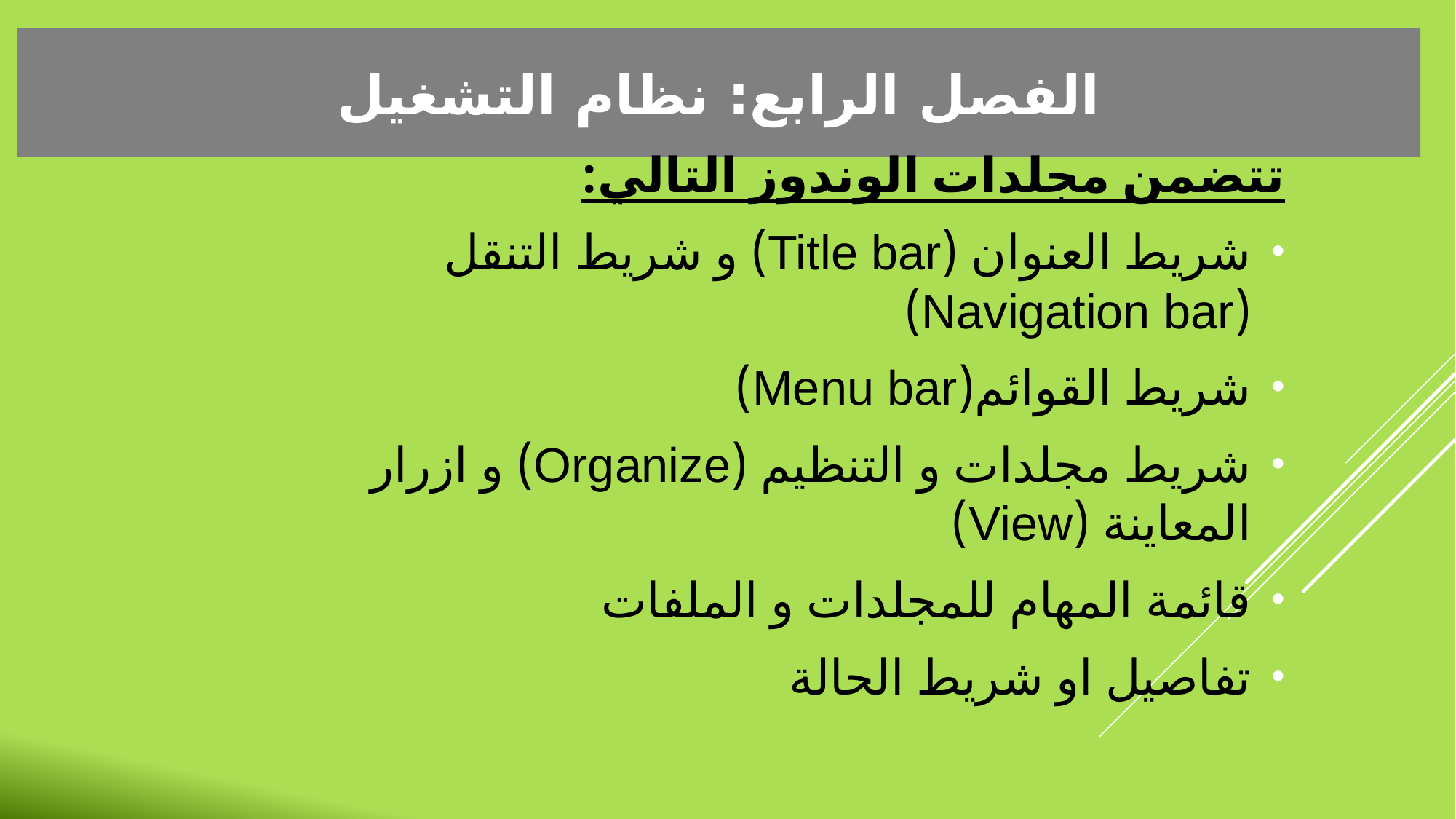

الفصل الرابع: نظام التشغيل
تتضمن مجلدات الوندوز التالي:
شريط العنوان (Title bar) و شريط التنقل (Navigation bar)
شريط القوائم(Menu bar)
شريط مجلدات و التنظيم (Organize) و ازرار المعاينة (View)
قائمة المهام للمجلدات و الملفات
تفاصيل او شريط الحالة